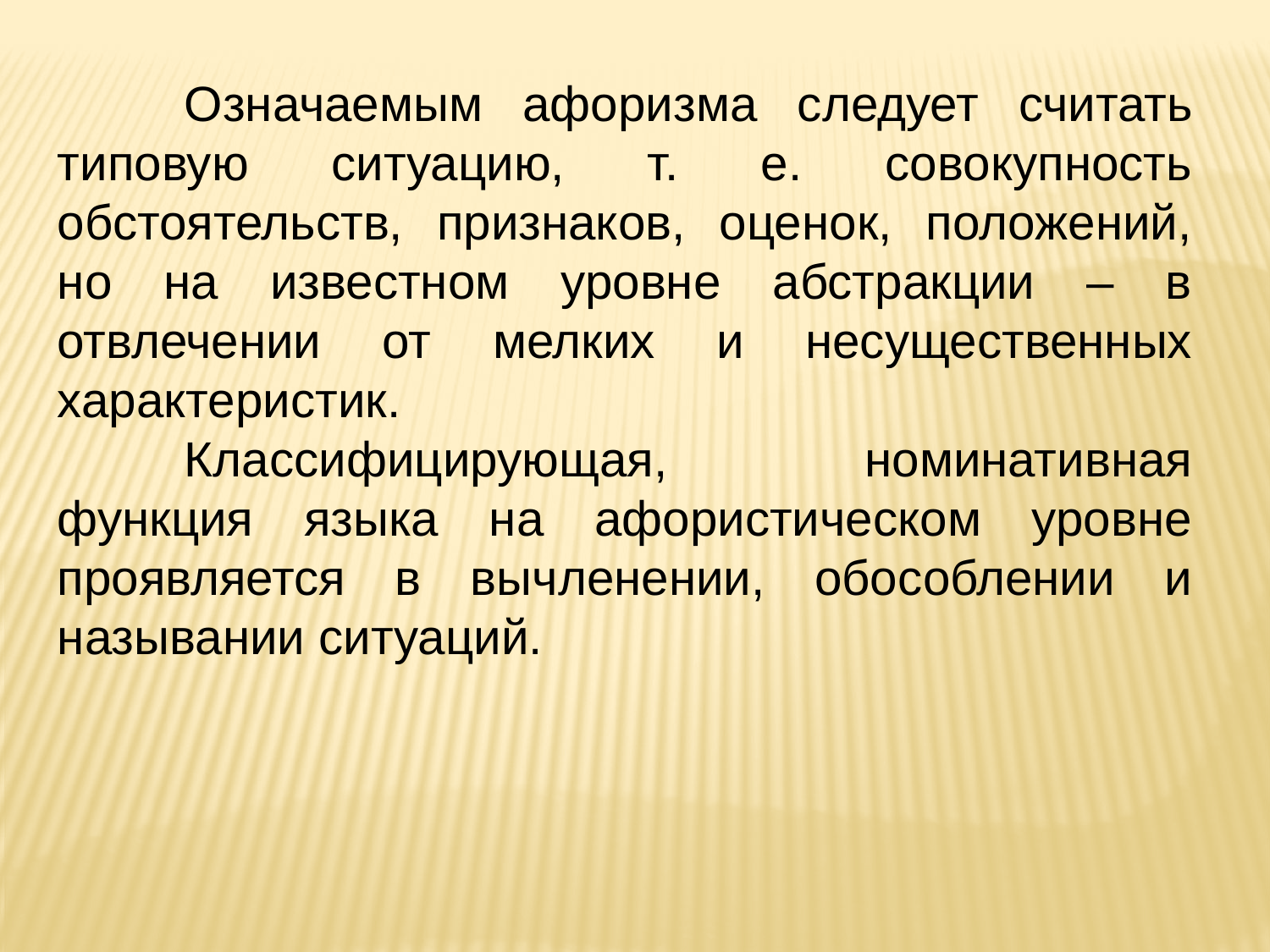

Означаемым афоризма следует считать типовую ситуацию, т. е. совокупность обстоятельств, признаков, оценок, положений, но на известном уровне абстракции – в отвлечении от мелких и несущественных характеристик.
	Классифицирующая, номинативная функция языка на афористическом уровне проявляется в вычленении, обособлении и назывании ситуаций.